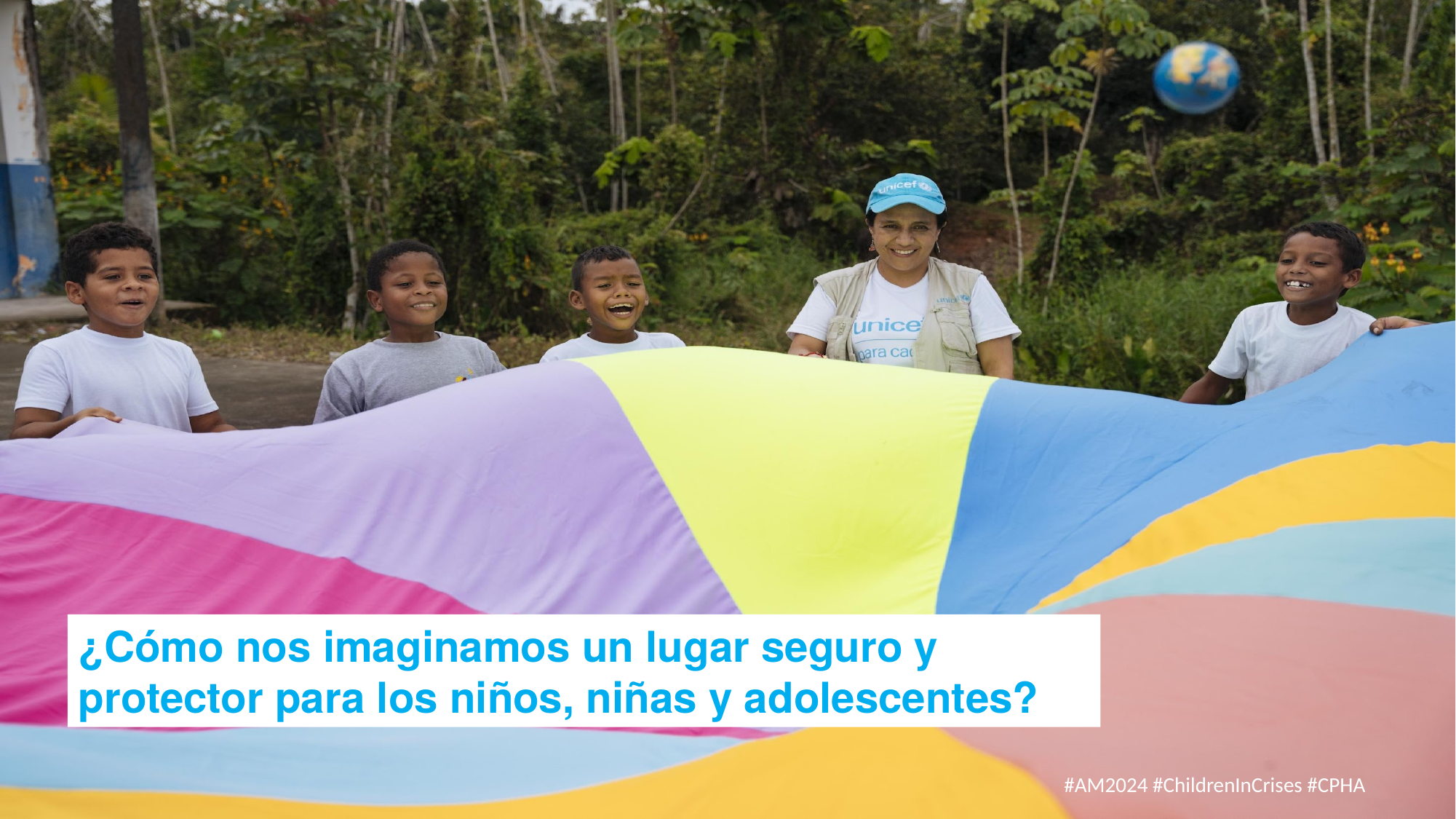

¿Cómo nos imaginamos un lugar seguro y protector para los niños, niñas y adolescentes?
#AM2024 #ChildrenInCrises #CPHA